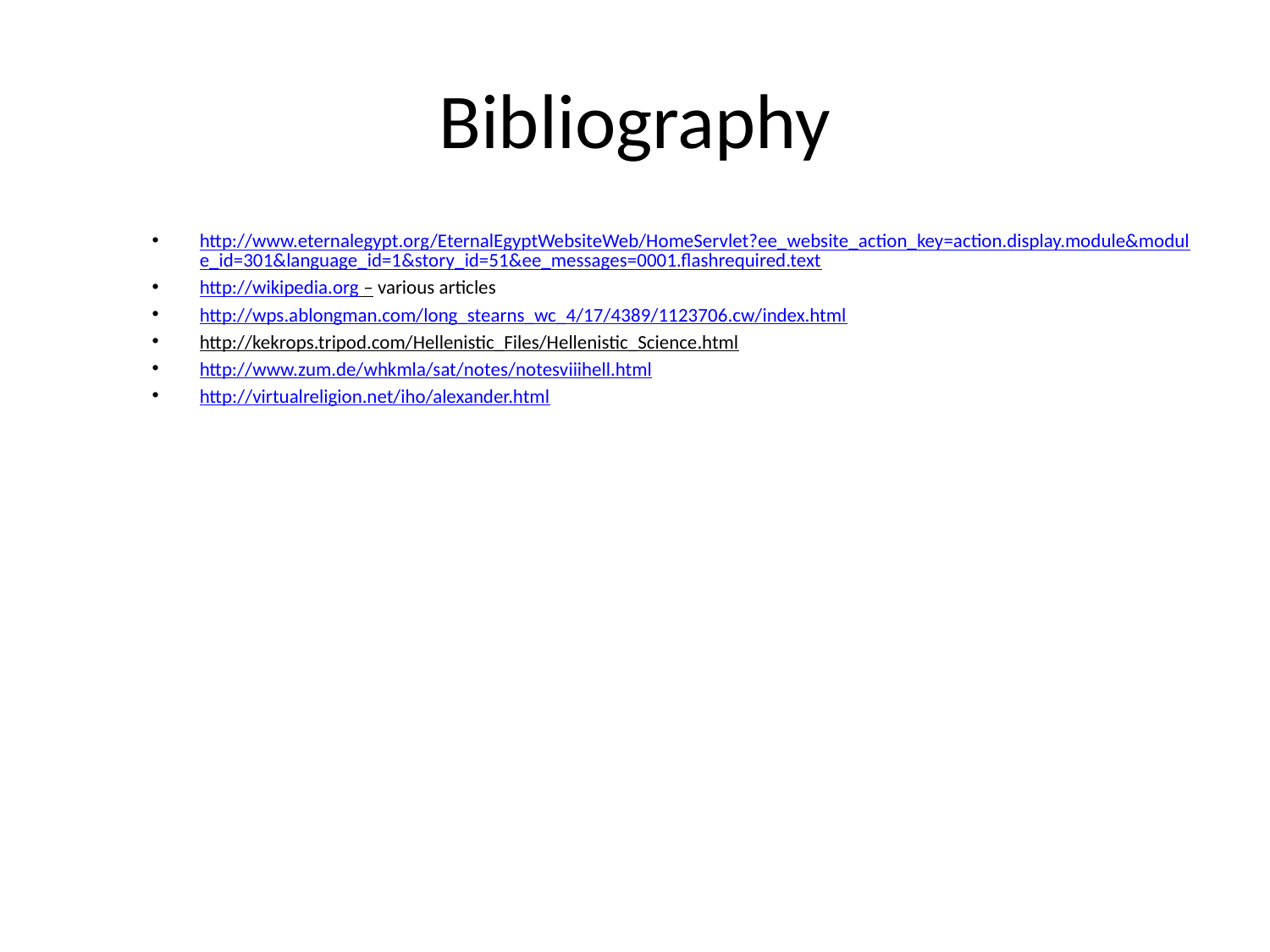

# Bibliography
http://www.eternalegypt.org/EternalEgyptWebsiteWeb/HomeServlet?ee_website_action_key=action.display.module&module_id=301&language_id=1&story_id=51&ee_messages=0001.flashrequired.text
http://wikipedia.org – various articles
http://wps.ablongman.com/long_stearns_wc_4/17/4389/1123706.cw/index.html
http://kekrops.tripod.com/Hellenistic_Files/Hellenistic_Science.html
http://www.zum.de/whkmla/sat/notes/notesviiihell.html
http://virtualreligion.net/iho/alexander.html